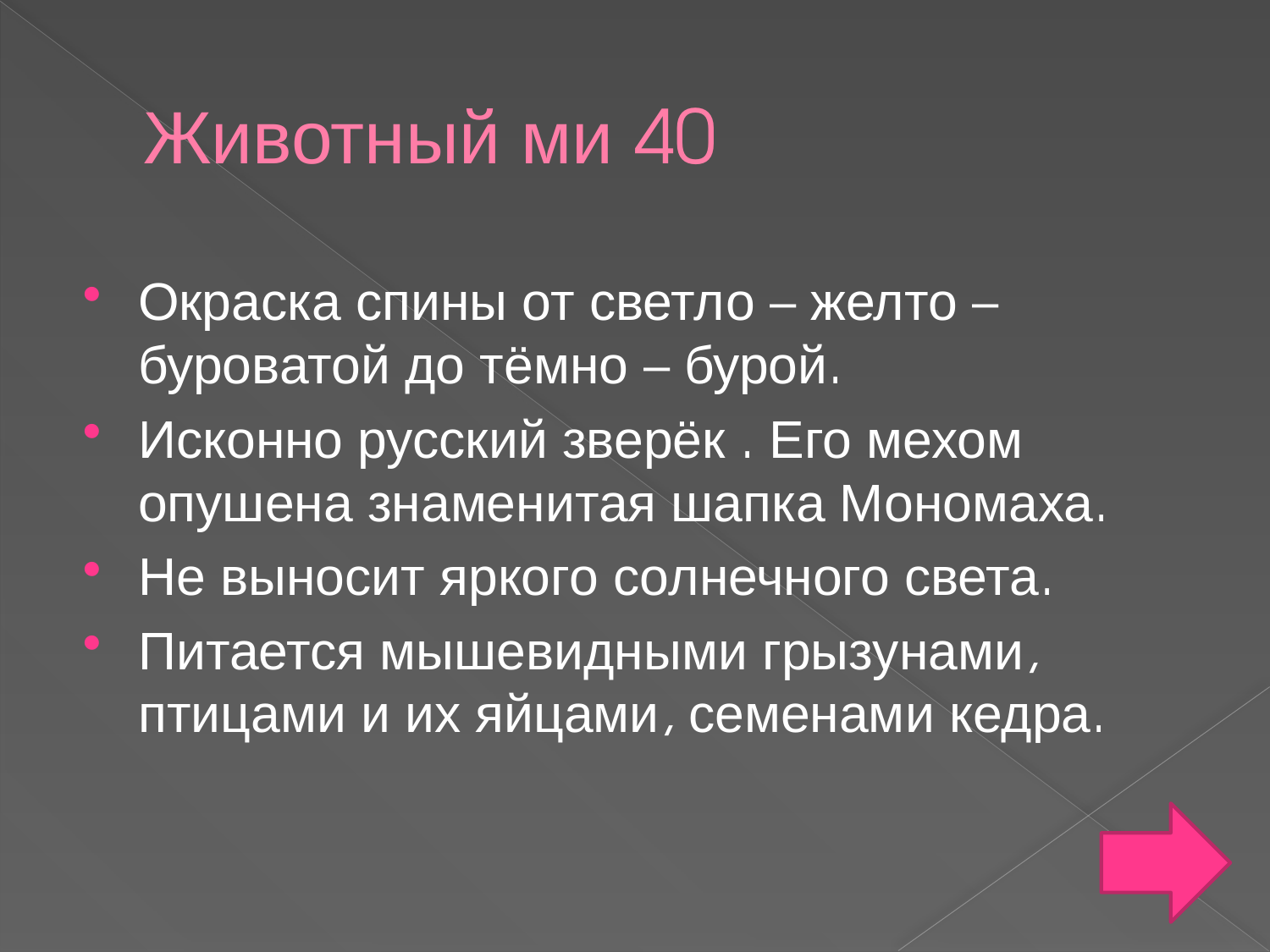

# Животный ми 40
Окраска спины от светло – желто – буроватой до тёмно – бурой.
Исконно русский зверёк . Его мехом опушена знаменитая шапка Мономаха.
Не выносит яркого солнечного света.
Питается мышевидными грызунами, птицами и их яйцами, семенами кедра.